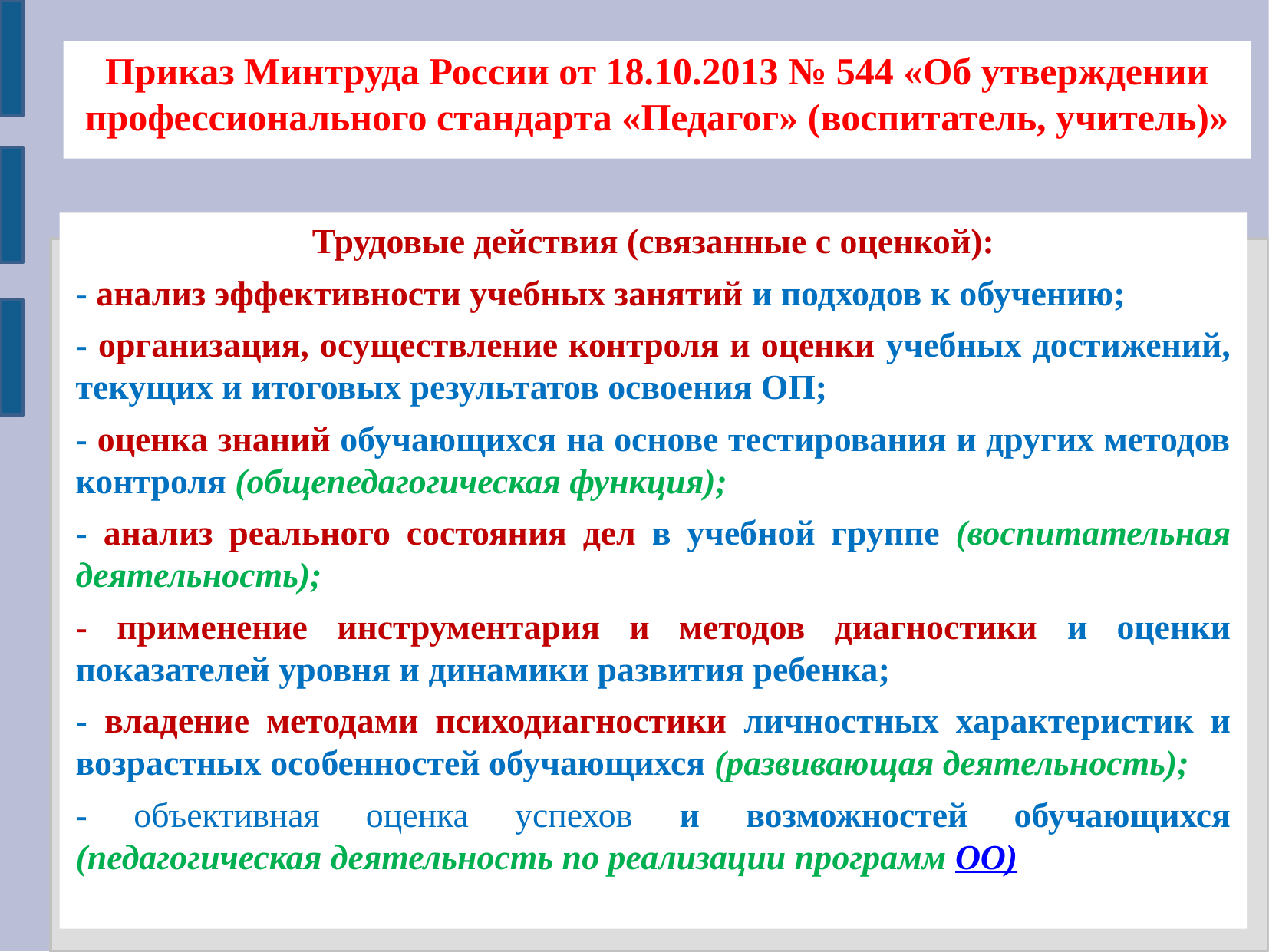

Приказ Минтруда России от 18.10.2013 № 544 «Об утверждении профессионального стандарта «Педагог» (воспитатель, учитель)»

Трудовые действия (связанные с оценкой):
- анализ эффективности учебных занятий и подходов к обучению;
- организация, осуществление контроля и оценки учебных достижений, текущих и итоговых результатов освоения ОП;
- оценка знаний обучающихся на основе тестирования и других методов контроля (общепедагогическая функция);
- анализ реального состояния дел в учебной группе (воспитательная деятельность);
- применение инструментария и методов диагностики и оценки показателей уровня и динамики развития ребенка;
- владение методами психодиагностики личностных характеристик и возрастных особенностей обучающихся (развивающая деятельность);
- объективная оценка успехов и возможностей обучающихся (педагогическая деятельность по реализации программ ОО)